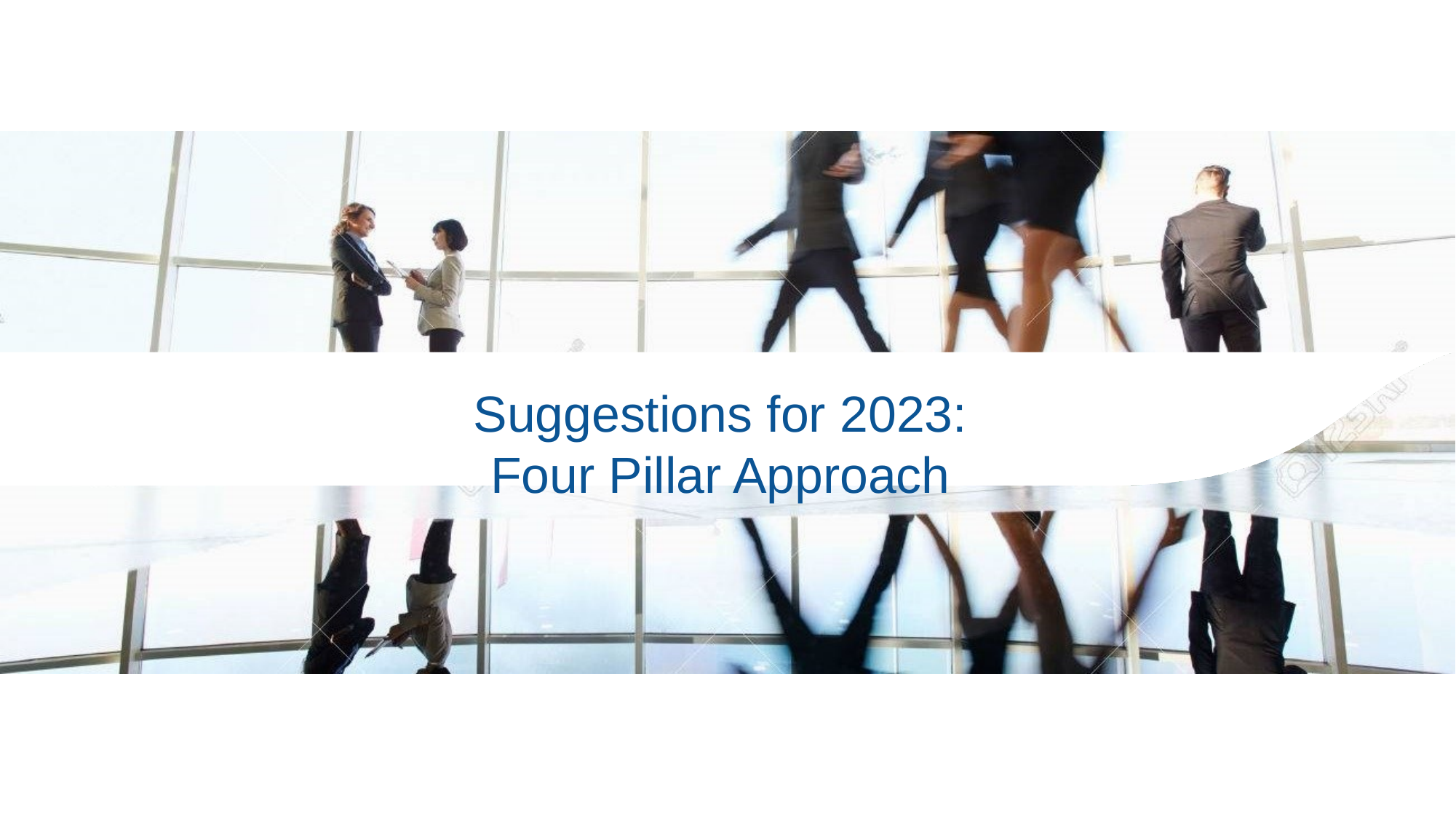

# Suggestions for 2023: Four Pillar Approach